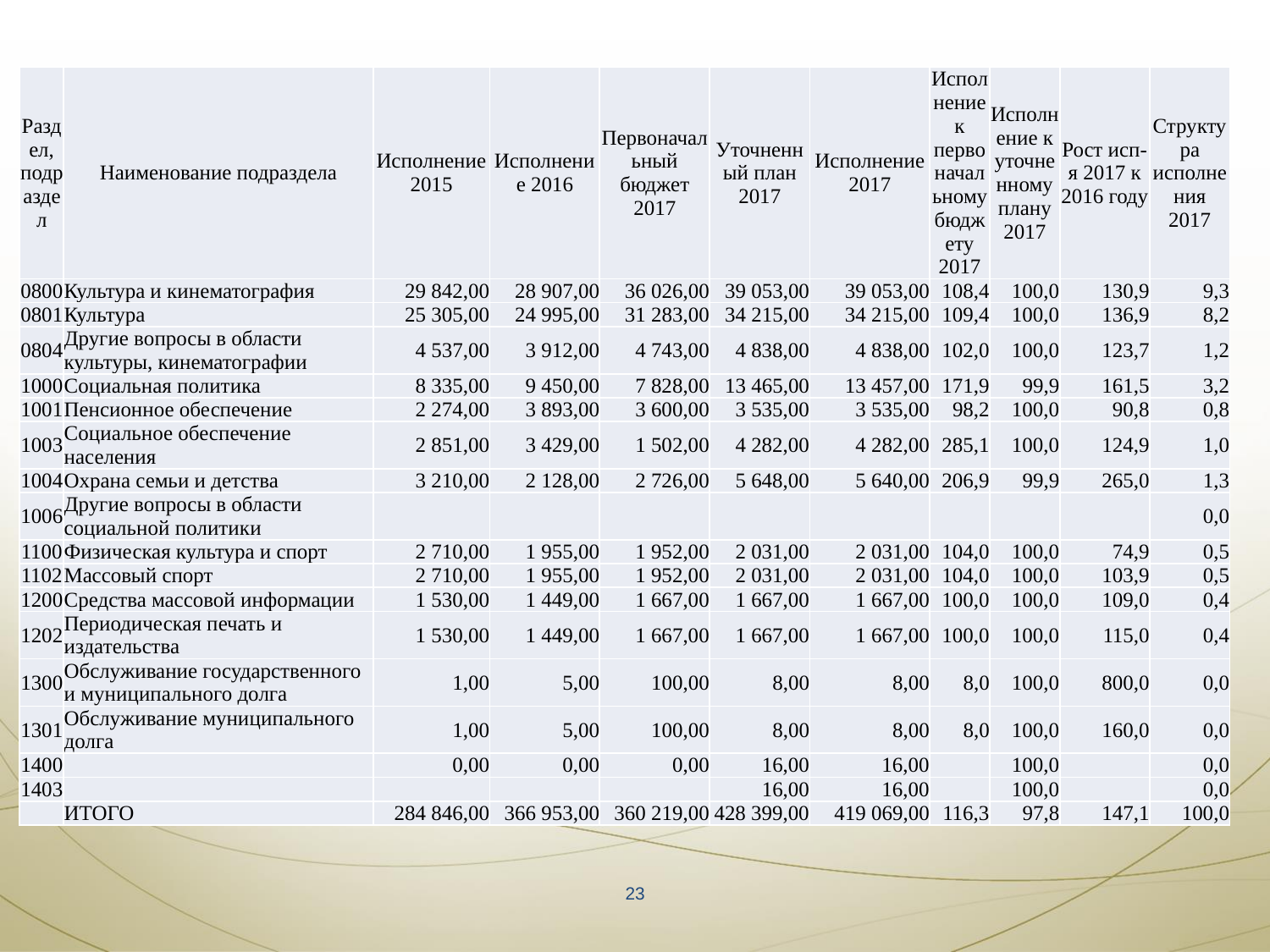

#
| Раздел, подраздел | Наименование подраздела | Исполнение 2015 | Исполнение 2016 | Первоначальный бюджет 2017 | Уточненный план 2017 | Исполнение 2017 | Исполнение к первоначальному бюджету 2017 | Исполнение к уточненному плану 2017 | Рост исп-я 2017 к 2016 году | Структура исполнения 2017 |
| --- | --- | --- | --- | --- | --- | --- | --- | --- | --- | --- |
| 0800 | Культура и кинематография | 29 842,00 | 28 907,00 | 36 026,00 | 39 053,00 | 39 053,00 | 108,4 | 100,0 | 130,9 | 9,3 |
| 0801 | Культура | 25 305,00 | 24 995,00 | 31 283,00 | 34 215,00 | 34 215,00 | 109,4 | 100,0 | 136,9 | 8,2 |
| 0804 | Другие вопросы в области культуры, кинематографии | 4 537,00 | 3 912,00 | 4 743,00 | 4 838,00 | 4 838,00 | 102,0 | 100,0 | 123,7 | 1,2 |
| 1000 | Социальная политика | 8 335,00 | 9 450,00 | 7 828,00 | 13 465,00 | 13 457,00 | 171,9 | 99,9 | 161,5 | 3,2 |
| 1001 | Пенсионное обеспечение | 2 274,00 | 3 893,00 | 3 600,00 | 3 535,00 | 3 535,00 | 98,2 | 100,0 | 90,8 | 0,8 |
| 1003 | Социальное обеспечение населения | 2 851,00 | 3 429,00 | 1 502,00 | 4 282,00 | 4 282,00 | 285,1 | 100,0 | 124,9 | 1,0 |
| 1004 | Охрана семьи и детства | 3 210,00 | 2 128,00 | 2 726,00 | 5 648,00 | 5 640,00 | 206,9 | 99,9 | 265,0 | 1,3 |
| 1006 | Другие вопросы в области социальной политики |  |  |  |  |  |  |  |  | 0,0 |
| 1100 | Физическая культура и спорт | 2 710,00 | 1 955,00 | 1 952,00 | 2 031,00 | 2 031,00 | 104,0 | 100,0 | 74,9 | 0,5 |
| 1102 | Массовый спорт | 2 710,00 | 1 955,00 | 1 952,00 | 2 031,00 | 2 031,00 | 104,0 | 100,0 | 103,9 | 0,5 |
| 1200 | Средства массовой информации | 1 530,00 | 1 449,00 | 1 667,00 | 1 667,00 | 1 667,00 | 100,0 | 100,0 | 109,0 | 0,4 |
| 1202 | Периодическая печать и издательства | 1 530,00 | 1 449,00 | 1 667,00 | 1 667,00 | 1 667,00 | 100,0 | 100,0 | 115,0 | 0,4 |
| 1300 | Обслуживание государственного и муниципального долга | 1,00 | 5,00 | 100,00 | 8,00 | 8,00 | 8,0 | 100,0 | 800,0 | 0,0 |
| 1301 | Обслуживание муниципального долга | 1,00 | 5,00 | 100,00 | 8,00 | 8,00 | 8,0 | 100,0 | 160,0 | 0,0 |
| 1400 |  | 0,00 | 0,00 | 0,00 | 16,00 | 16,00 |  | 100,0 |  | 0,0 |
| 1403 |  |  |  |  | 16,00 | 16,00 |  | 100,0 |  | 0,0 |
|  | ИТОГО | 284 846,00 | 366 953,00 | 360 219,00 | 428 399,00 | 419 069,00 | 116,3 | 97,8 | 147,1 | 100,0 |

23